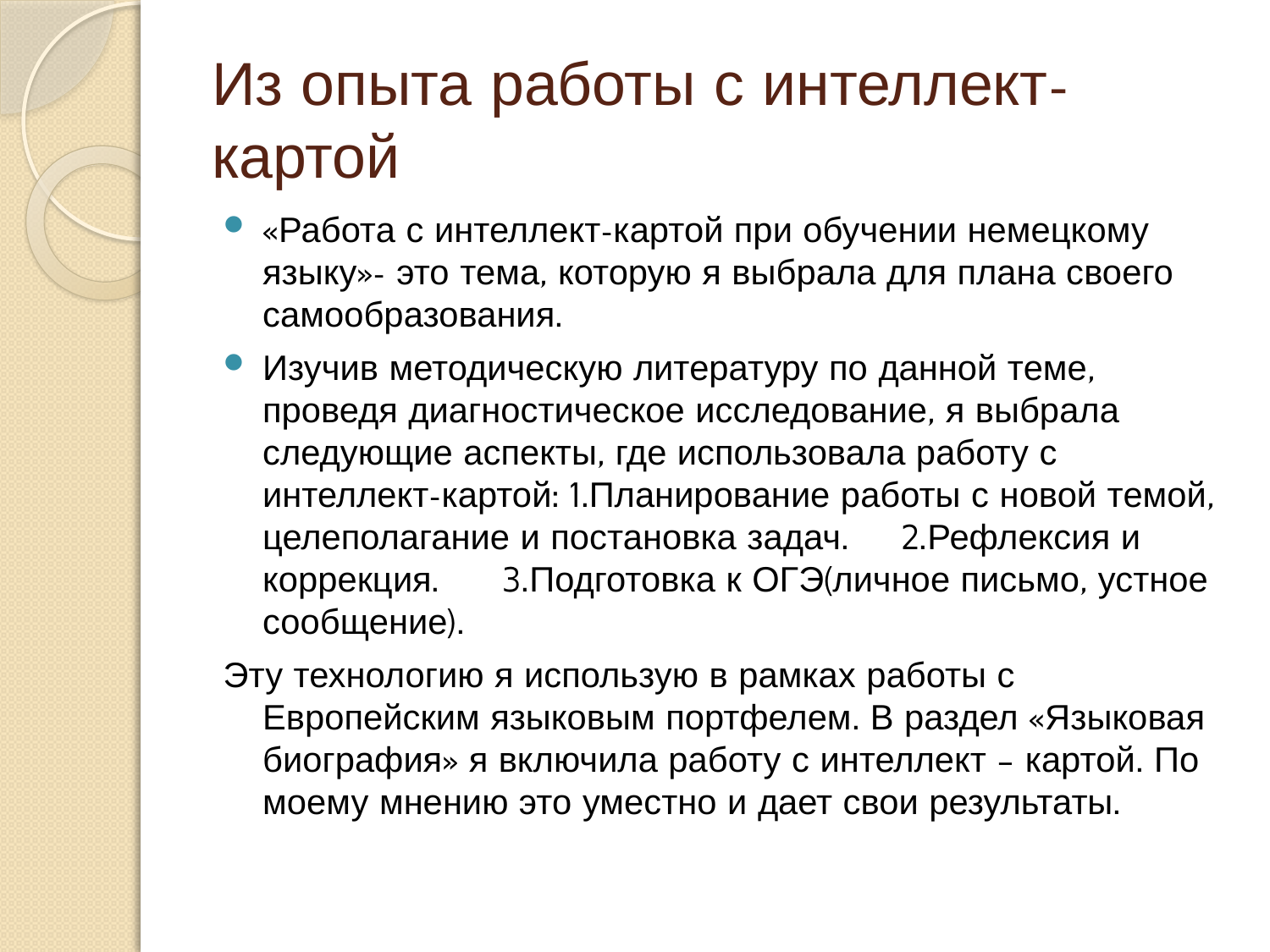

# Из опыта работы с интеллект-картой
«Работа с интеллект-картой при обучении немецкому языку»- это тема, которую я выбрала для плана своего самообразования.
Изучив методическую литературу по данной теме, проведя диагностическое исследование, я выбрала следующие аспекты, где использовала работу с интеллект-картой: 1.Планирование работы с новой темой, целеполагание и постановка задач.     2.Рефлексия и коррекция.      3.Подготовка к ОГЭ(личное письмо, устное сообщение).
Эту технологию я использую в рамках работы с Европейским языковым портфелем. В раздел «Языковая биография» я включила работу с интеллект – картой. По моему мнению это уместно и дает свои результаты.